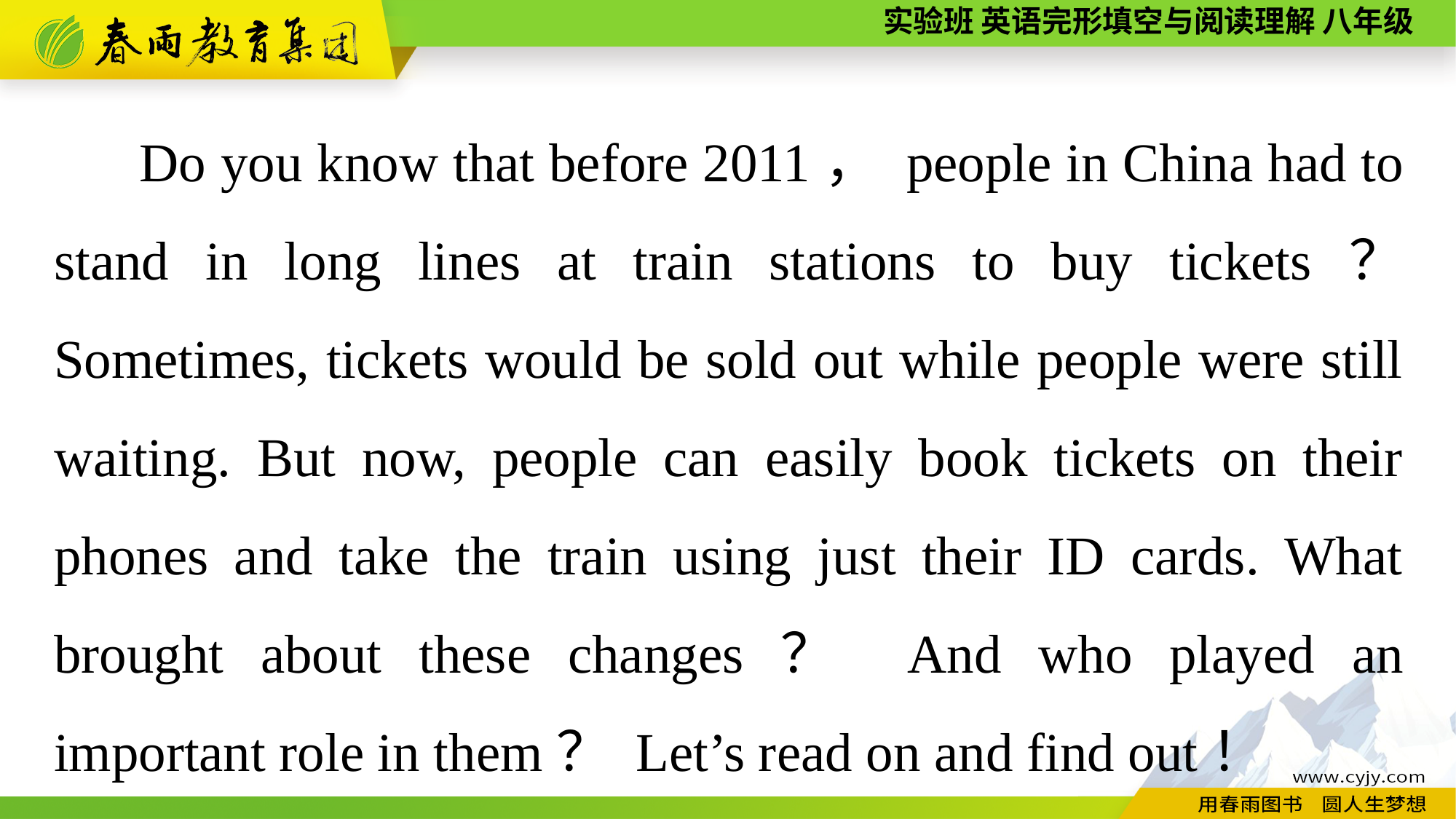

Do you know that before 2011， people in China had to stand in long lines at train stations to buy tickets？ Sometimes, tickets would be sold out while people were still waiting. But now, people can easily book tickets on their phones and take the train using just their ID cards. What brought about these changes？ And who played an important role in them？ Let’s read on and find out！